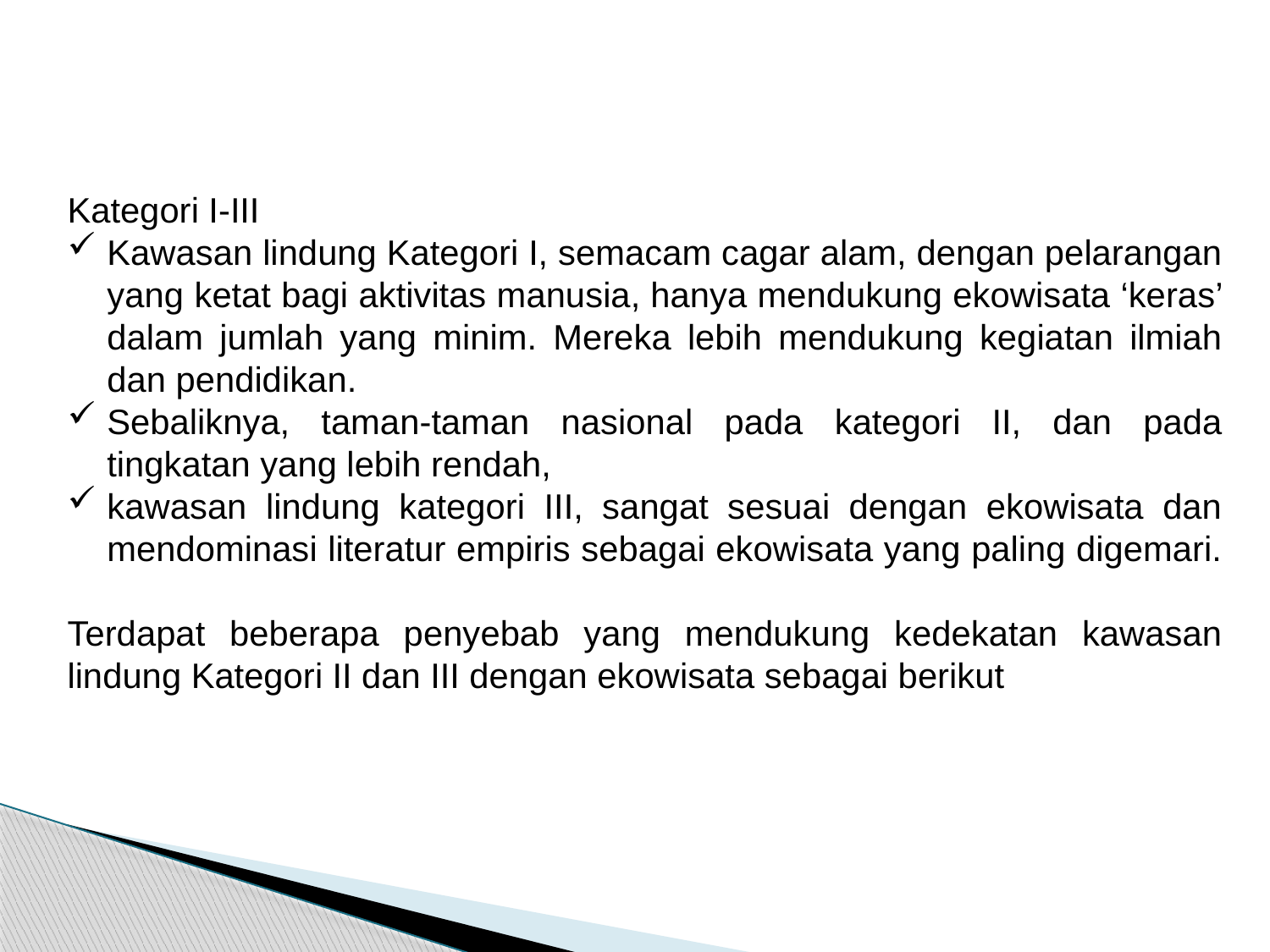

Kategori I-III
Kawasan lindung Kategori I, semacam cagar alam, dengan pelarangan yang ketat bagi aktivitas manusia, hanya mendukung ekowisata ‘keras’ dalam jumlah yang minim. Mereka lebih mendukung kegiatan ilmiah dan pendidikan.
Sebaliknya, taman-taman nasional pada kategori II, dan pada tingkatan yang lebih rendah,
kawasan lindung kategori III, sangat sesuai dengan ekowisata dan mendominasi literatur empiris sebagai ekowisata yang paling digemari.

Terdapat beberapa penyebab yang mendukung kedekatan kawasan lindung Kategori II dan III dengan ekowisata sebagai berikut